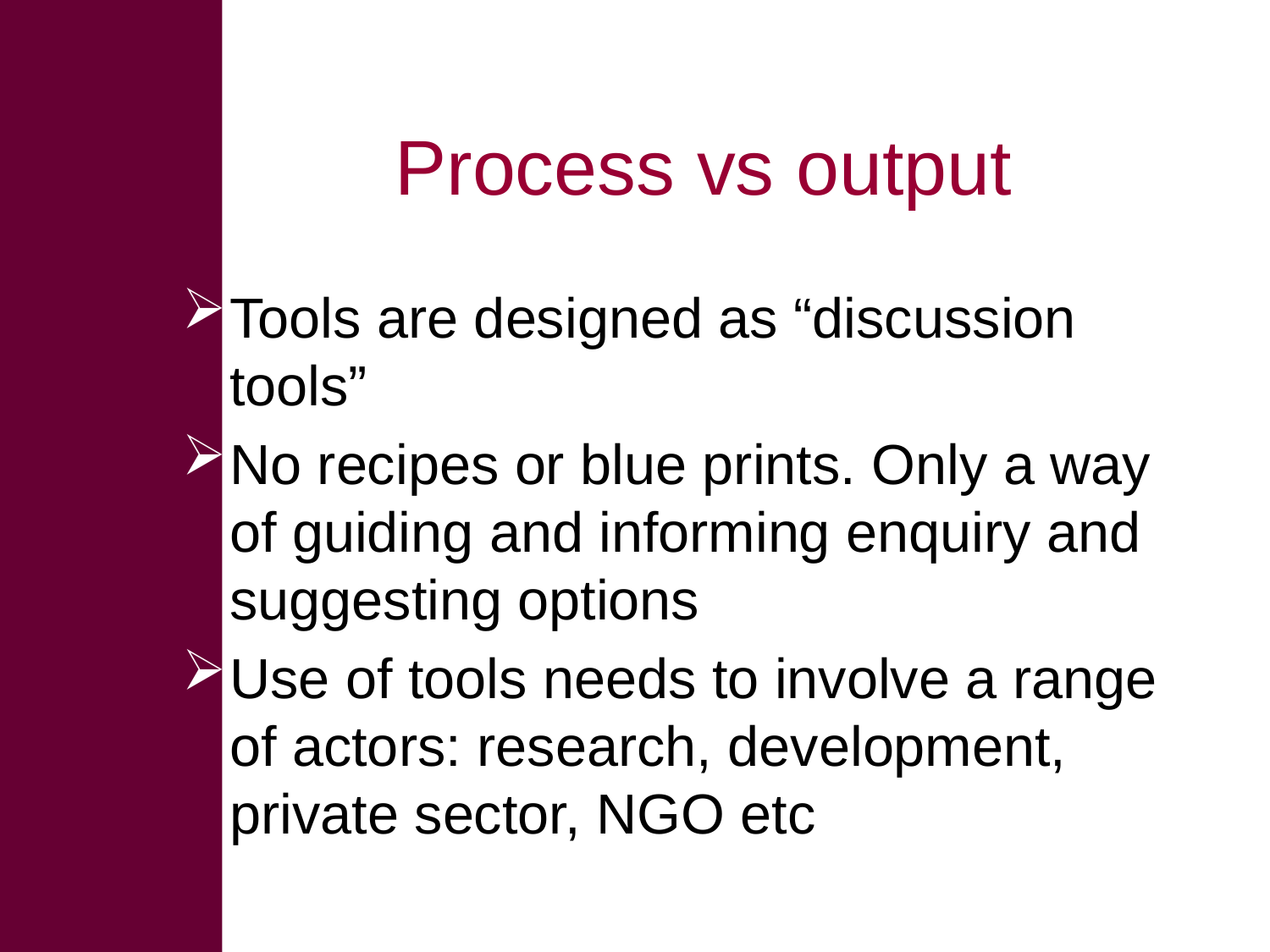

# Process vs output
Tools are designed as “discussion tools”
No recipes or blue prints. Only a way of guiding and informing enquiry and suggesting options
Use of tools needs to involve a range of actors: research, development, private sector, NGO etc